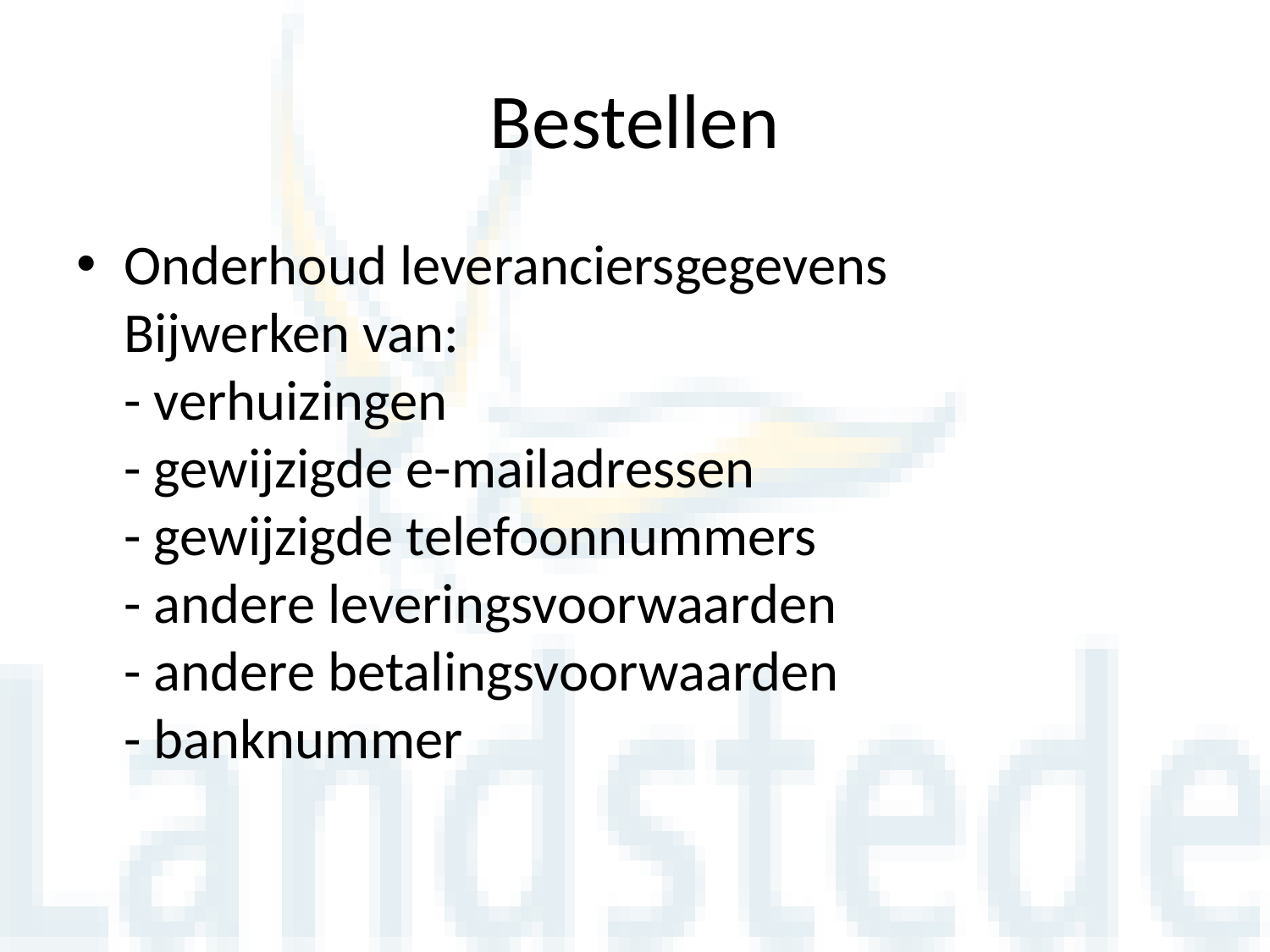

# Bestellen
Onderhoud leveranciersgegevens
Bijwerken van:
- verhuizingen
- gewijzigde e-mailadressen
- gewijzigde telefoonnummers
- andere leveringsvoorwaarden
- andere betalingsvoorwaarden
- banknummer